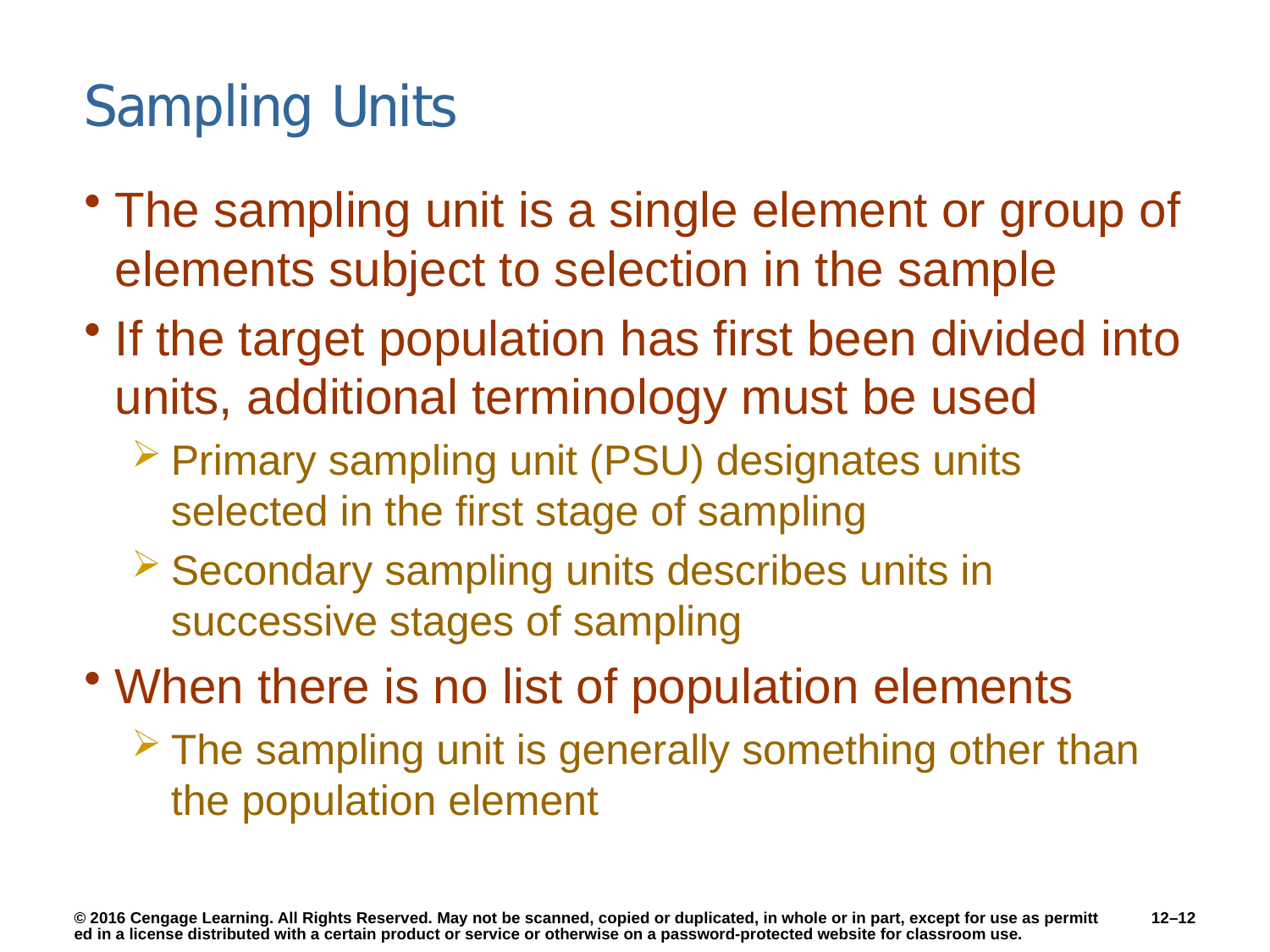

# Sampling Units
The sampling unit is a single element or group of elements subject to selection in the sample
If the target population has first been divided into units, additional terminology must be used
Primary sampling unit (PSU) designates units selected in the first stage of sampling
Secondary sampling units describes units in successive stages of sampling
When there is no list of population elements
The sampling unit is generally something other than the population element
12–12
© 2016 Cengage Learning. All Rights Reserved. May not be scanned, copied or duplicated, in whole or in part, except for use as permitted in a license distributed with a certain product or service or otherwise on a password-protected website for classroom use.